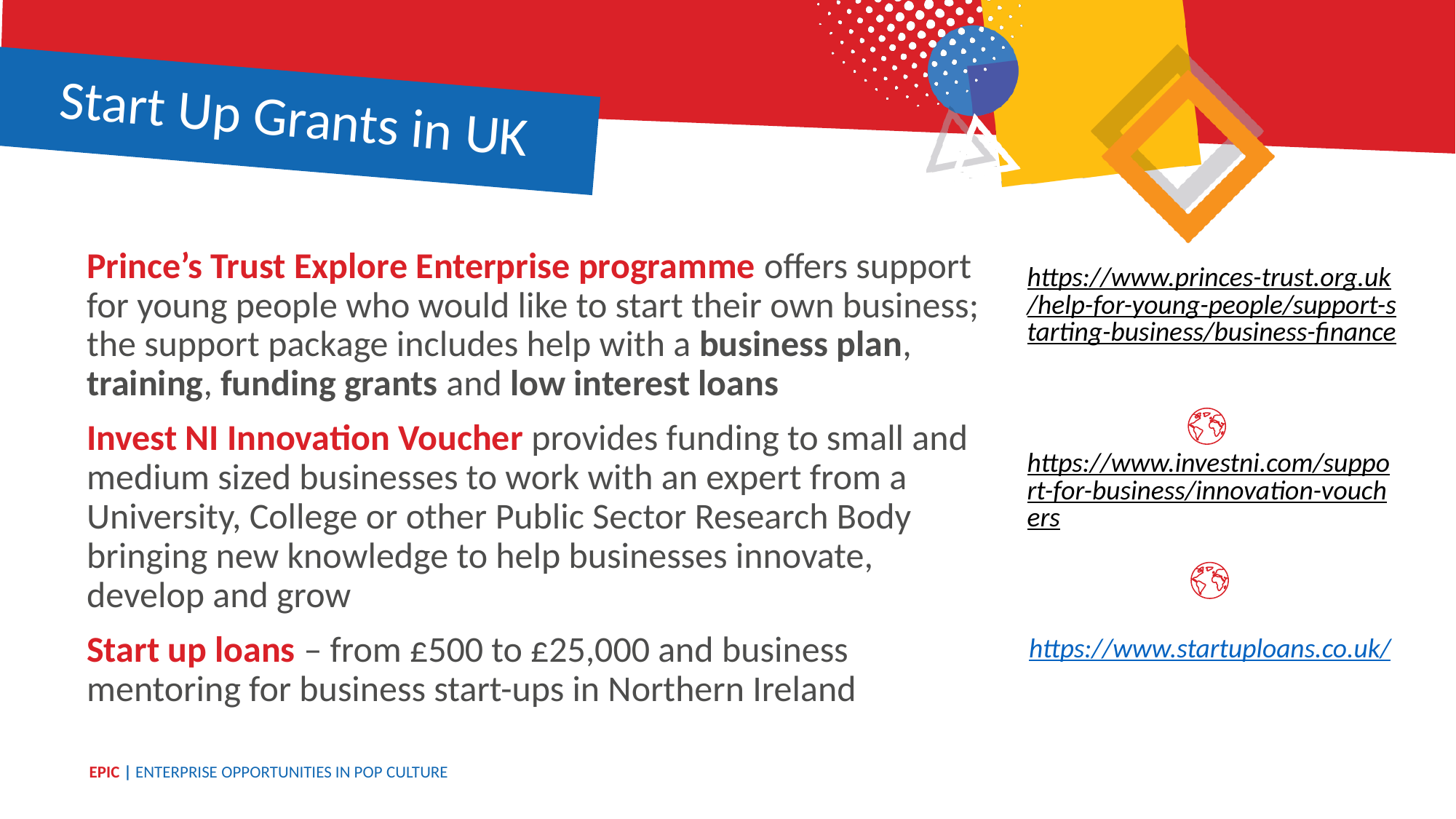

Start Up Grants in UK
Prince’s Trust Explore Enterprise programme offers support for young people who would like to start their own business; the support package includes help with a business plan, training, funding grants and low interest loans
Invest NI Innovation Voucher provides funding to small and medium sized businesses to work with an expert from a University, College or other Public Sector Research Body bringing new knowledge to help businesses innovate, develop and grow
Start up loans – from £500 to £25,000 and business mentoring for business start-ups in Northern Ireland
https://www.princes-trust.org.uk/help-for-young-people/support-starting-business/business-finance

https://www.investni.com/support-for-business/innovation-vouchers

https://www.startuploans.co.uk/